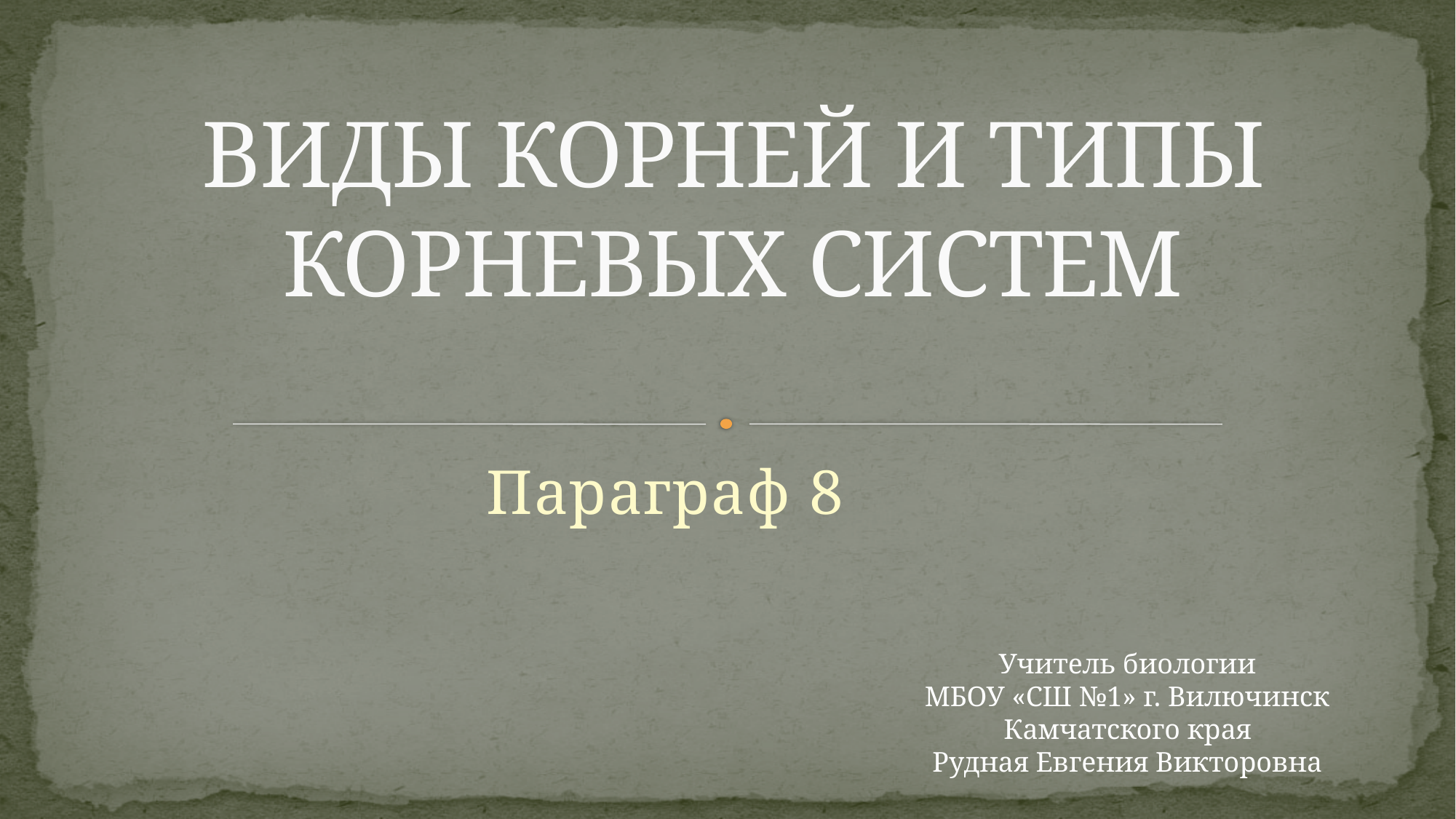

# ВИДЫ КОРНЕЙ И ТИПЫ КОРНЕВЫХ СИСТЕМ
Параграф 8
Учитель биологии
МБОУ «СШ №1» г. Вилючинск
Камчатского края
Рудная Евгения Викторовна